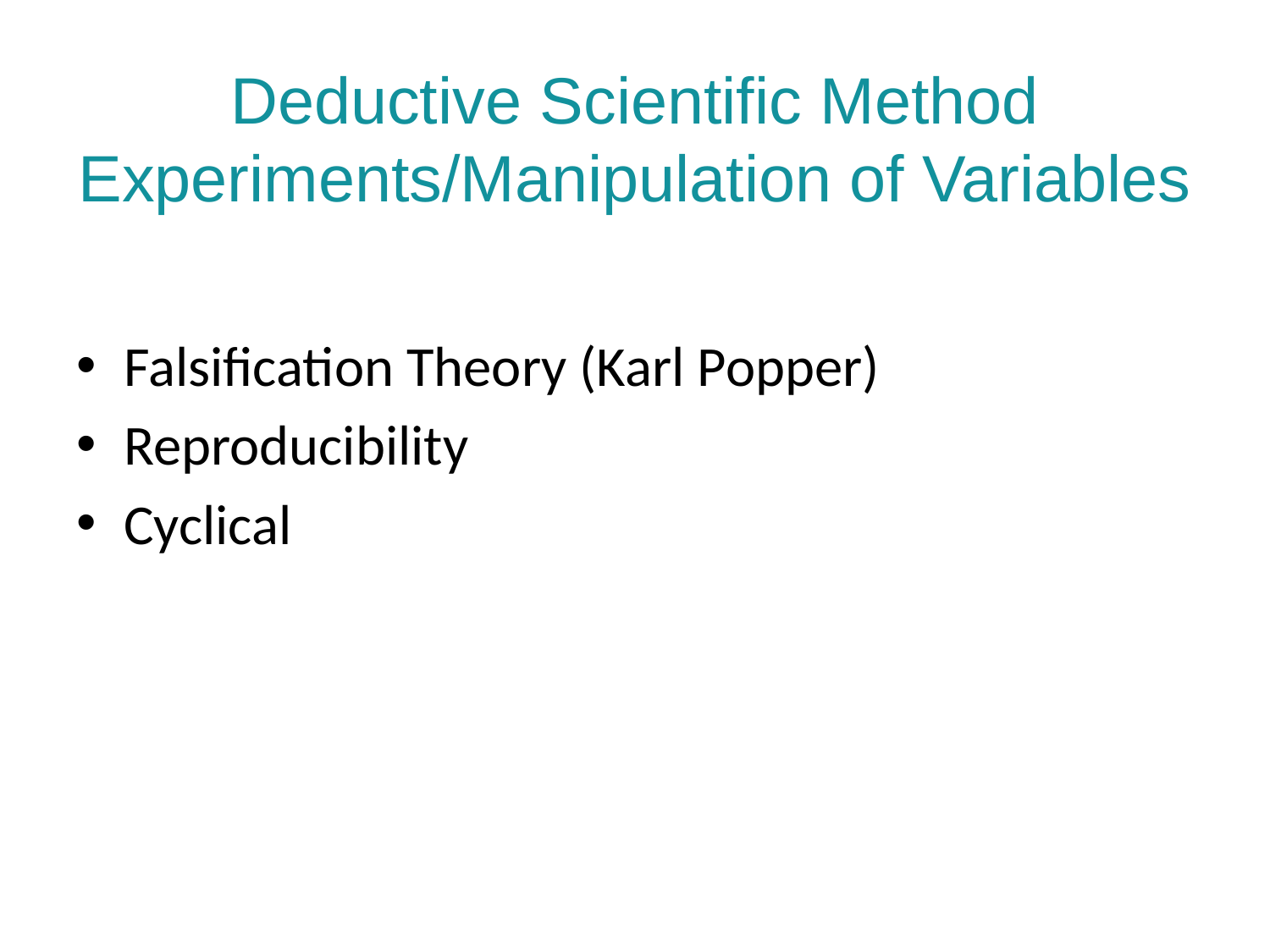

# Deductive Scientific Method Experiments/Manipulation of Variables
Falsification Theory (Karl Popper)
Reproducibility
Cyclical